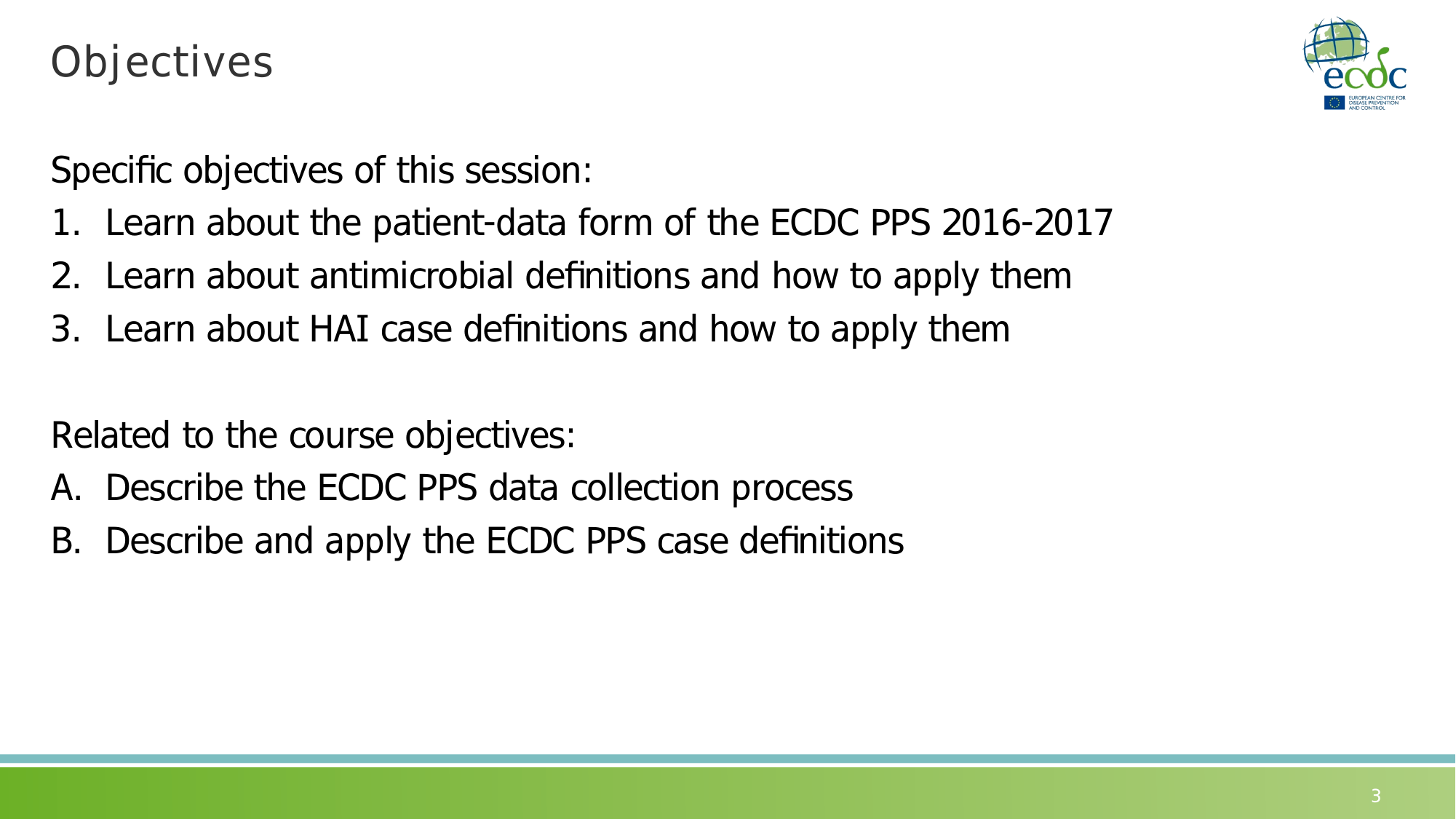

# Objectives
Specific objectives of this session:
Learn about the patient-data form of the ECDC PPS 2016-2017
Learn about antimicrobial definitions and how to apply them
Learn about HAI case definitions and how to apply them

Related to the course objectives:
Describe the ECDC PPS data collection process
Describe and apply the ECDC PPS case definitions

3